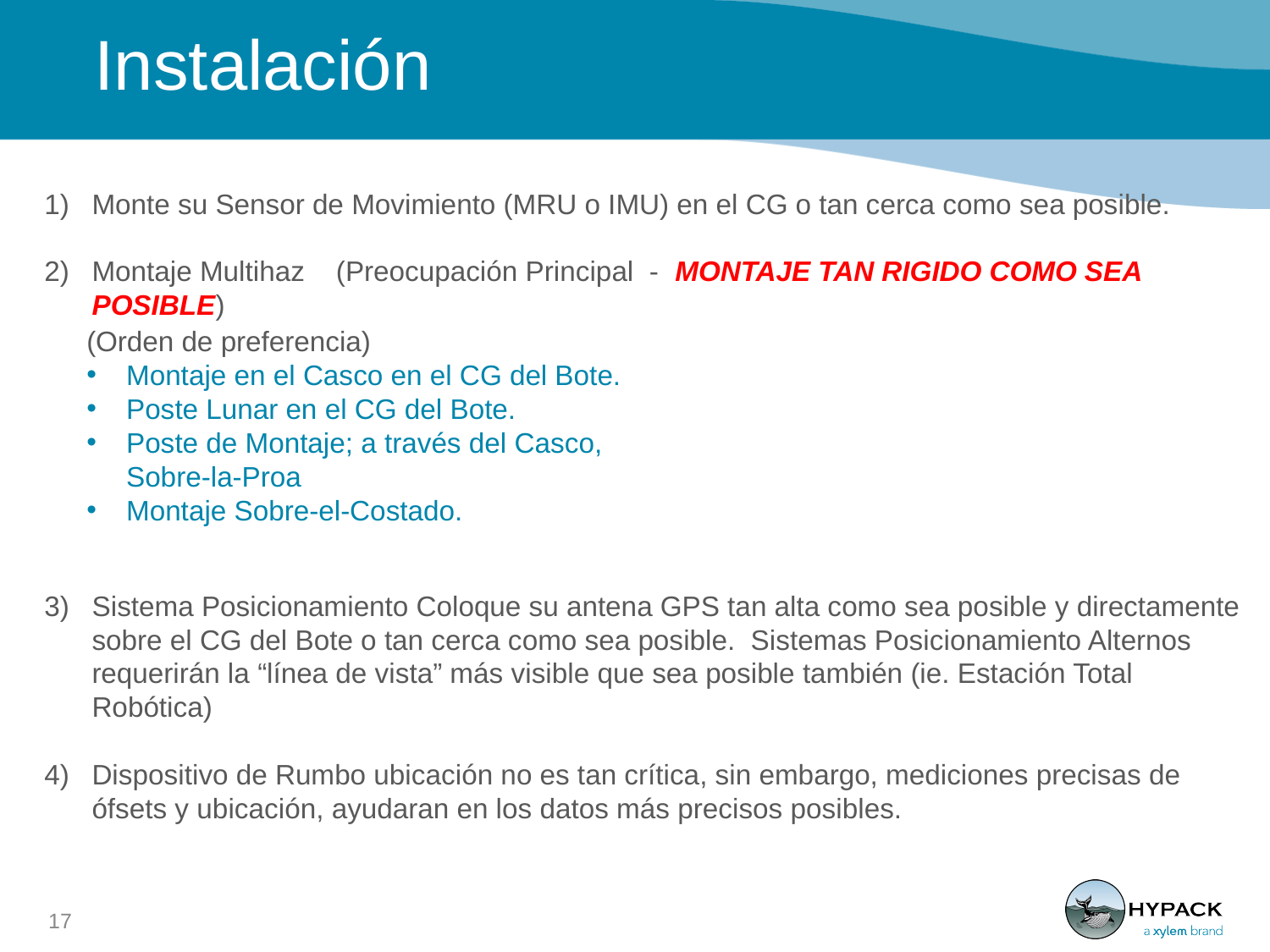

Instalación
Monte su Sensor de Movimiento (MRU o IMU) en el CG o tan cerca como sea posible.

Montaje Multihaz    (Preocupación Principal  -  MONTAJE TAN RIGIDO COMO SEA POSIBLE)
(Orden de preferencia)
Montaje en el Casco en el CG del Bote.
Poste Lunar en el CG del Bote.
Poste de Montaje; a través del Casco, Sobre-la-Proa
Montaje Sobre-el-Costado.
Sistema Posicionamiento Coloque su antena GPS tan alta como sea posible y directamente sobre el CG del Bote o tan cerca como sea posible.  Sistemas Posicionamiento Alternos requerirán la “línea de vista” más visible que sea posible también (ie. Estación Total Robótica)

Dispositivo de Rumbo ubicación no es tan crítica, sin embargo, mediciones precisas de ófsets y ubicación, ayudaran en los datos más precisos posibles.

17